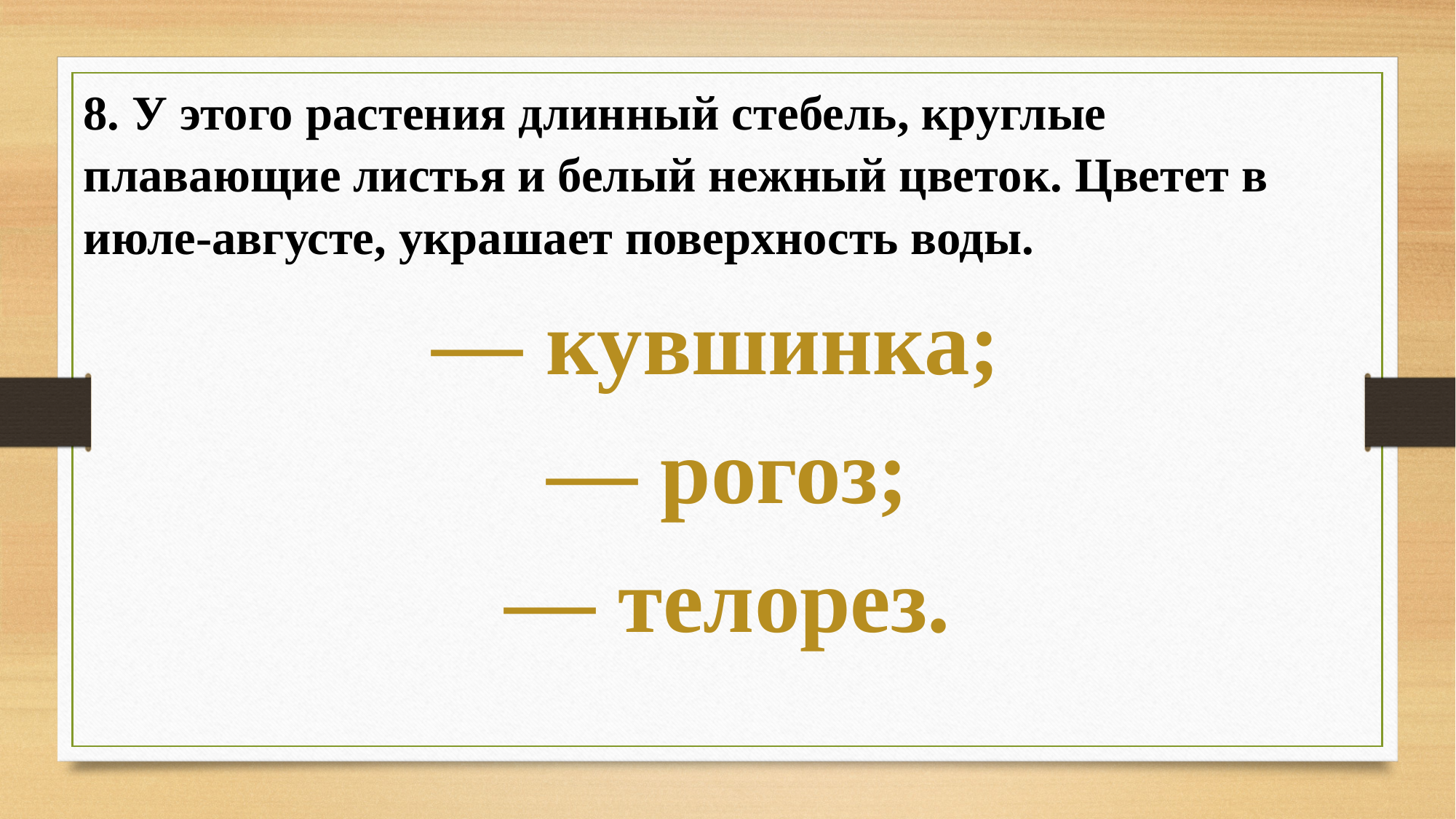

8. У этого растения длинный стебель, круглые плавающие листья и белый нежный цветок. Цветет в июле-августе, украшает поверхность воды.
— кувшинка;
— рогоз;
— телорез.